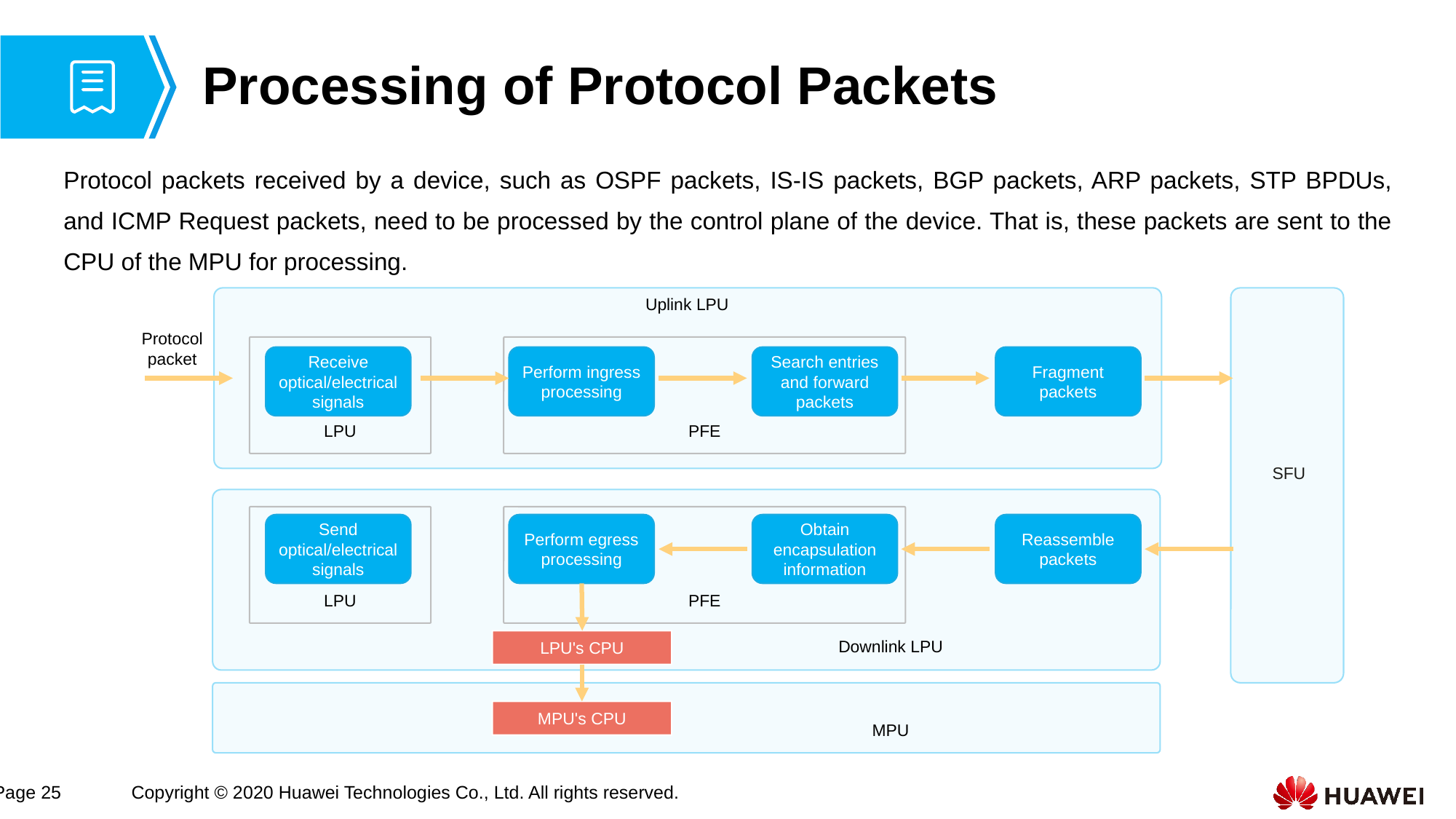

# Processing of Protocol Packets
Protocol packets received by a device, such as OSPF packets, IS-IS packets, BGP packets, ARP packets, STP BPDUs, and ICMP Request packets, need to be processed by the control plane of the device. That is, these packets are sent to the CPU of the MPU for processing.

SFU
Uplink LPU
Protocol packet

Receive optical/electrical signals
Perform ingress processing
Search entries and forward packets
Fragment packets
LPU
PFE

Send optical/electrical signals
Perform egress processing
Obtain encapsulation information
Reassemble packets
LPU
PFE
LPU's CPU
Downlink LPU

MPU's CPU
MPU